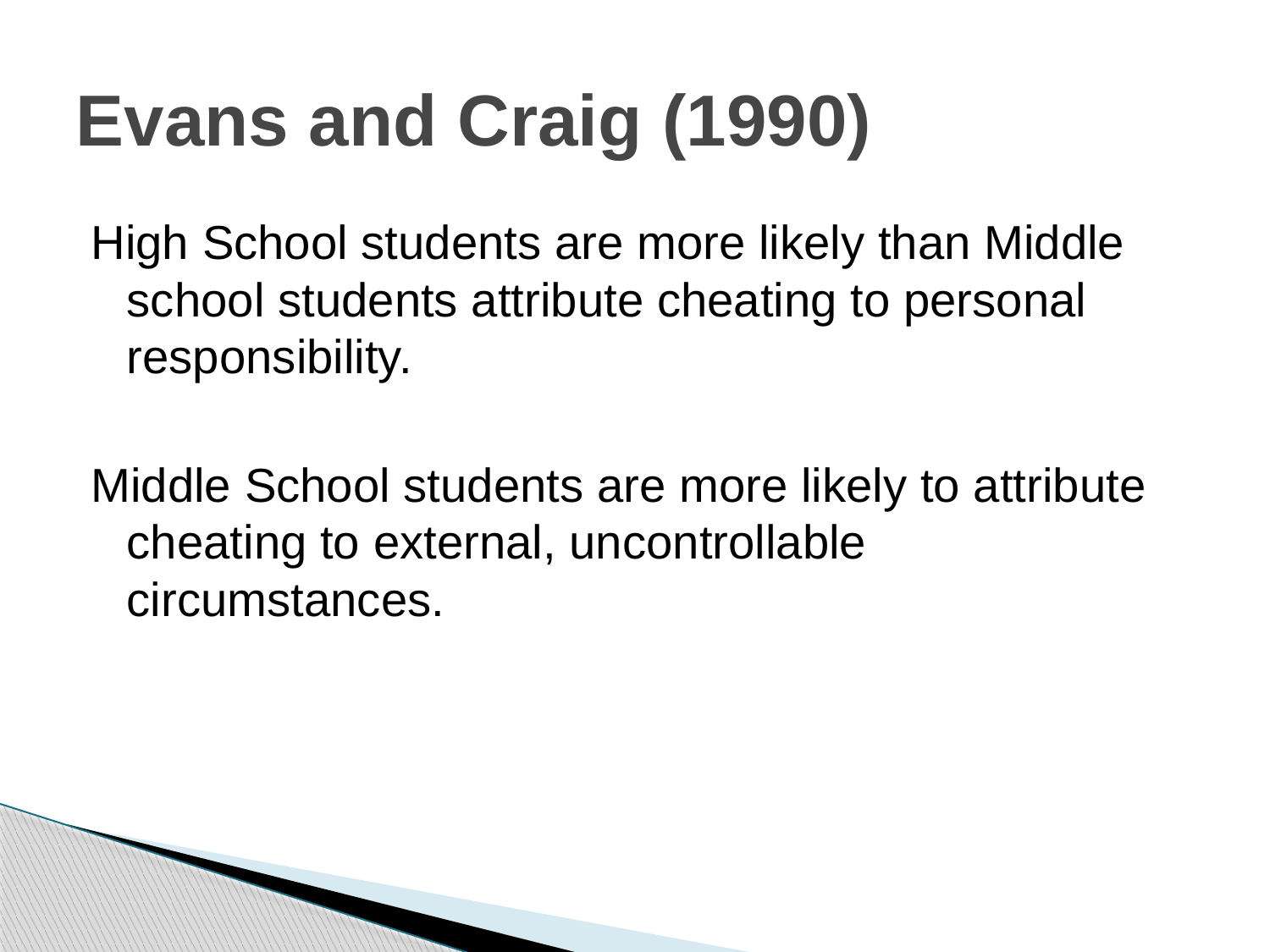

# Evans and Craig (1990)
High School students are more likely than Middle school students attribute cheating to personal responsibility.

Middle School students are more likely to attribute cheating to external, uncontrollable circumstances.